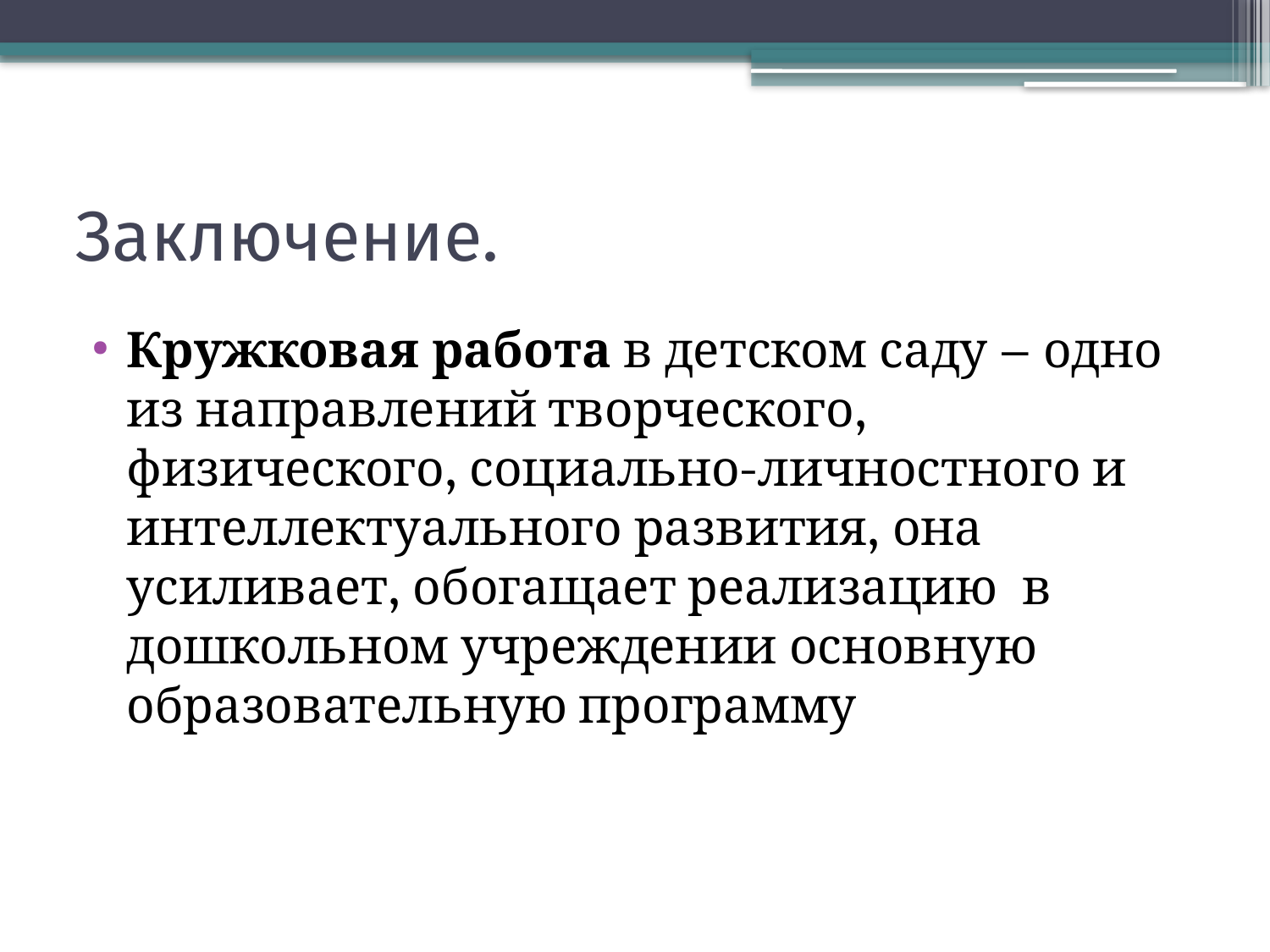

# Заключение.
Кружковая работа в детском саду – одно из направлений творческого, физического, социально-личностного и интеллектуального развития, она усиливает, обогащает реализацию  в дошкольном учреждении основную образовательную программу